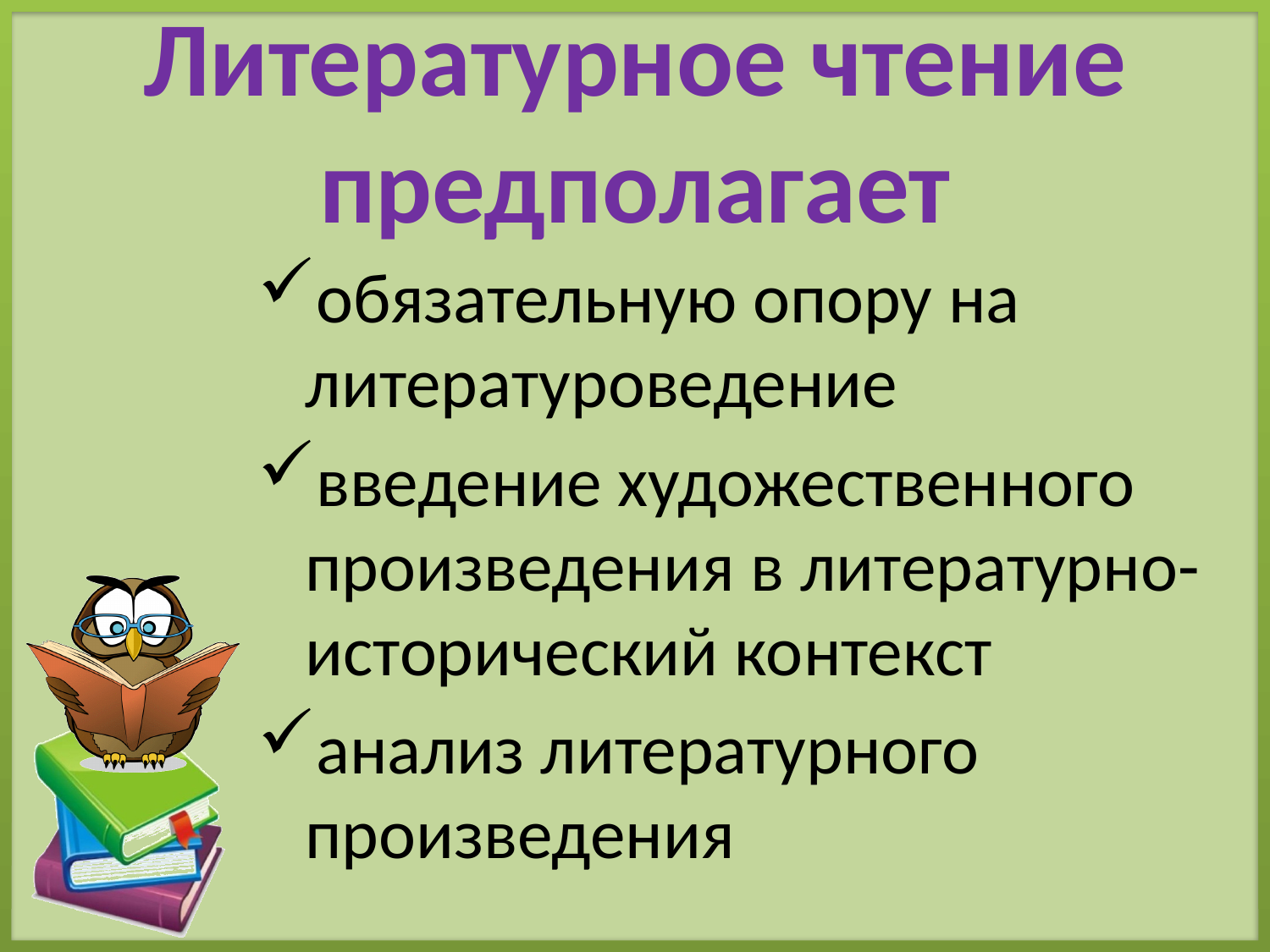

# Литературное чтение предполагает
обязательную опору на литературоведение
введение художественного произведения в литературно-исторический контекст
анализ литературного произведения